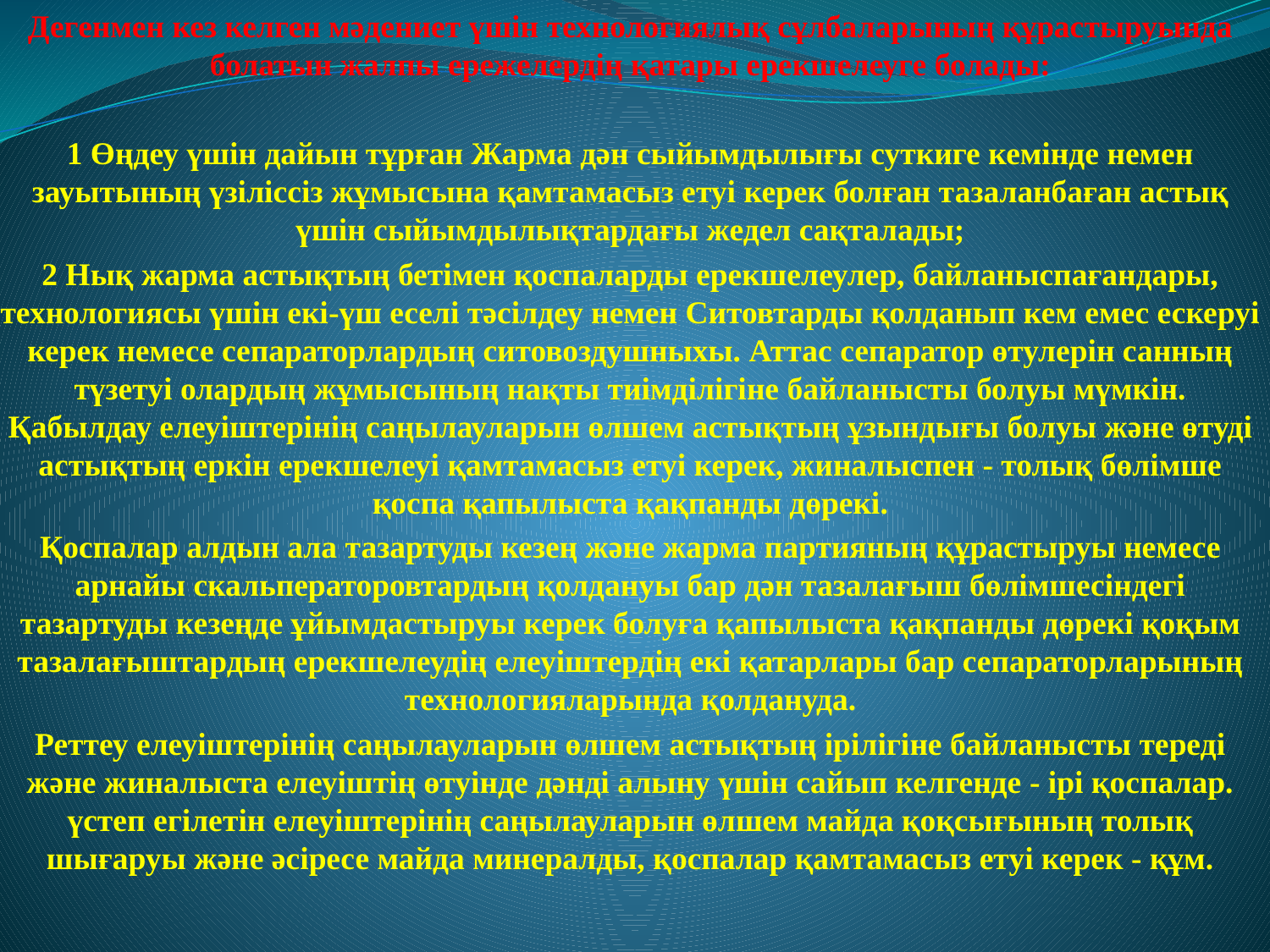

Дегенмен кез келген мәдениет үшiн технологиялық сұлбаларының құрастыруында болатын жалпы ережелердiң қатары ерекшелеуге болады:

1 Өңдеу үшiн дайын тұрған Жарма дән сыйымдылығы суткиге кемiнде немен зауытының үзiлiссiз жұмысына қамтамасыз етуi керек болған тазаланбаған астық үшiн сыйымдылықтардағы жедел сақталады;
2 Нық жарма астықтың бетiмен қоспаларды ерекшелеулер, байланыспағандары, технологиясы үшiн екi-үш еселi тәсiлдеу немен Ситовтарды қолданып кем емес ескеруi керек немесе сепараторлардың ситовоздушныхы. Аттас сепаратор өтулерiн санның түзетуi олардың жұмысының нақты тиiмдiлiгiне байланысты болуы мүмкiн. Қабылдау елеуiштерiнiң саңылауларын өлшем астықтың ұзындығы болуы және өтудi астықтың еркiн ерекшелеуi қамтамасыз етуi керек, жиналыспен - толық бөлiмше қоспа қапылыста қақпанды дөрекi.
Қоспалар алдын ала тазартуды кезең және жарма партияның құрастыруы немесе арнайы скальператоровтардың қолдануы бар дән тазалағыш бөлiмшесiндегi тазартуды кезеңде ұйымдастыруы керек болуға қапылыста қақпанды дөрекi қоқым тазалағыштардың ерекшелеудiң елеуiштердiң екi қатарлары бар сепараторларының технологияларында қолдануда.
Реттеу елеуiштерiнiң саңылауларын өлшем астықтың iрiлiгiне байланысты тередi және жиналыста елеуiштiң өтуiнде дәндi алыну үшiн сайып келгенде - iрi қоспалар. үстеп егiлетiн елеуiштерiнiң саңылауларын өлшем майда қоқсығының толық шығаруы және әсiресе майда минералды, қоспалар қамтамасыз етуi керек - құм.